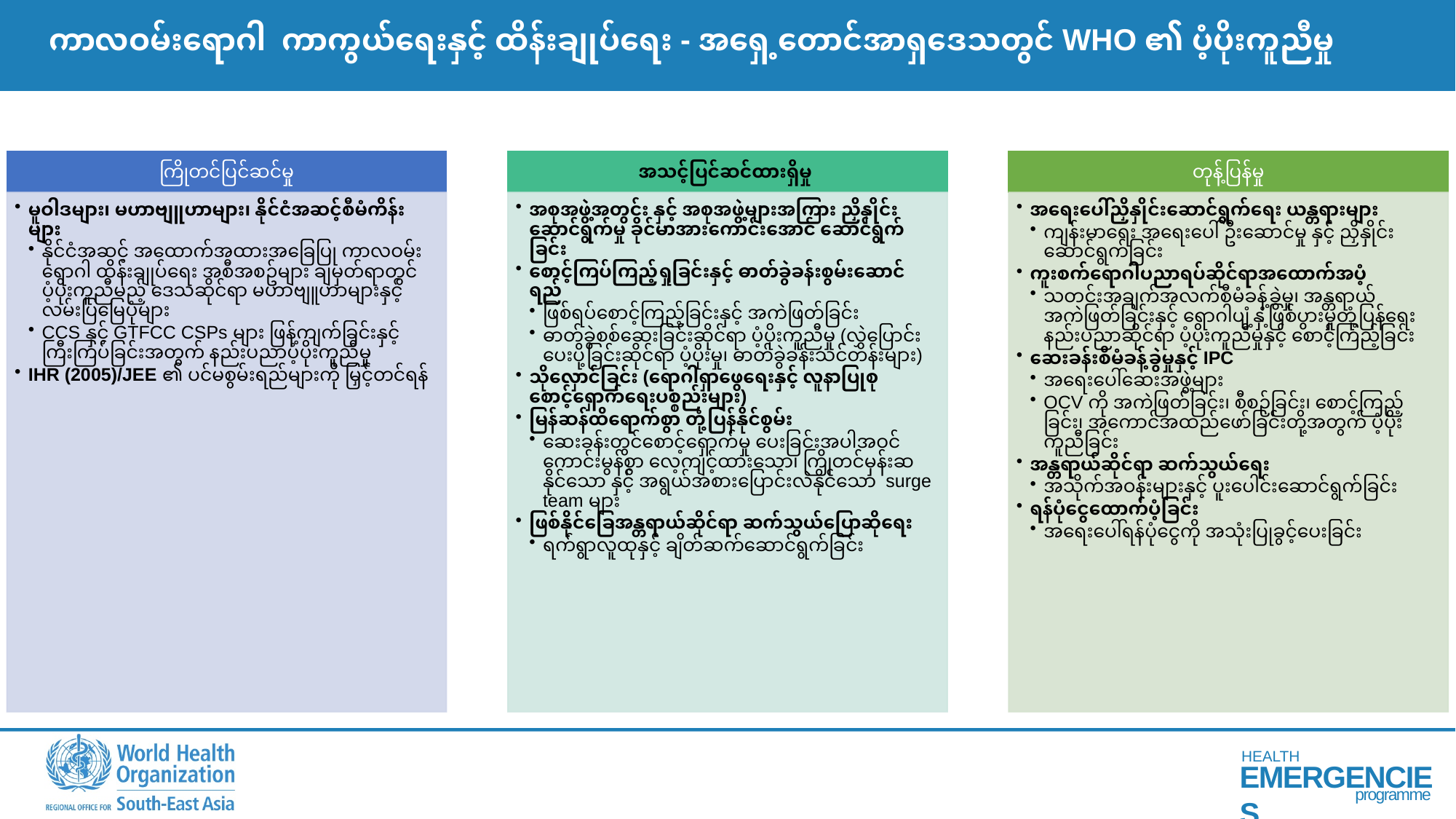

ကာလဝမ်းရောဂါ  ကာကွယ်ရေးနှင့် ထိန်းချုပ်ရေး - အရှေ့တောင်အာရှဒေသတွင် WHO ၏ ပံ့ပိုးကူညီမှု
ကြိုတင်ပြင်ဆင်မှု
မူဝါဒများ၊ မဟာဗျူဟာများ၊ နိုင်ငံအဆင့်စီမံကိန်းများ
နိုင်ငံအဆင့် အထောက်အထားအခြေပြု ကာလဝမ်းရောဂါ ထိန်းချုပ်ရေး အစီအစဥ်များ ချမှတ်ရာတွင် ပံ့ပိုးကူညီမည့် ဒေသဆိုင်ရာ မဟာဗျူဟာများနှင့် လမ်းပြမြေပုံများ
CCS နှင့် GTFCC CSPs များ ဖြန့်ကျက်ခြင်းနှင့် ကြီးကြပ်ခြင်းအတွက် နည်းပညာပံ့ပိုးကူညီမှု
IHR (2005)/JEE ၏ ပင်မစွမ်းရည်များကို မြှင့်တင်ရန်
အသင့်ပြင်ဆင်ထားရှိမှု
အစုအဖွဲ့အတွင်း နှင့် အစုအဖွဲ့များအကြား ညှိနှိုင်းဆောင်ရွက်မှု ခိုင်မာအားကောင်းအောင် ဆောင်ရွက်ခြင်း
စောင့်ကြပ်ကြည့်ရှုခြင်းနှင့် ဓာတ်ခွဲခန်းစွမ်းဆောင်ရည်
ဖြစ်ရပ်စောင့်ကြည့်ခြင်းနှင့် အကဲဖြတ်ခြင်း
ဓာတ်ခွဲစစ်ဆေးခြင်းဆိုင်ရာ ပံ့ပိုးကူညီမှု (လွှဲပြောင်းပေးပို့ခြင်းဆိုင်ရာ ပံ့ပိုးမှု၊ ဓာတ်ခွဲခန်းသင်တန်းများ)
သိုလှောင်ခြင်း (ရောဂါရှာဖွေရေးနှင့် လူနာပြုစုစောင့်ရှောက်ရေးပစ္စည်းများ)
မြန်ဆန်ထိရောက်စွာ တုံ့ပြန်နိုင်စွမ်း
ဆေးခန်းတွင်စောင့်ရှောက်မှု ပေးခြင်းအပါအဝင် ကောင်းမွန်စွာ လေ့ကျင့်ထားသော၊ ကြိုတင်မှန်းဆနိုင်သော နှင့် အရွယ်အစားပြောင်းလဲနိုင်သော  surge team များ
ဖြစ်နိုင်ခြေအန္တရာယ်ဆိုင်ရာ ဆက်သွယ်ပြောဆိုရေး
ရက်ရွာလူထုနှင့် ချိတ်ဆက်ဆောင်ရွက်ခြင်း‌
တုန့်ပြန်မှု
အရေးပေါ်ညှိနှိုင်းဆောင်ရွက်ရေး ယန္တရားများ
ကျန်းမာရေး အရေးပေါ် ဦးဆောင်မှု နှင့် ညှိနှိုင်းဆောင်ရွက်ခြင်း
ကူးစက်ရောဂါပညာရပ်ဆိုင်ရာအထောက်အပံ့
သတင်းအချက်အလက်စီမံခန့်ခွဲမှု၊ အန္တရာယ်အကဲဖြတ်ခြင်းနှင့် ရောဂါပျံ့နှံ့ဖြစ်ပွားမှုတုံ့ပြန်ရေးနည်းပညာဆိုင်ရာ ပံ့ပိုးကူညီမှုနှင့် စောင့်ကြည့်ခြင်း
ဆေးခန်းစီမံခန့်ခွဲမှုနှင့် IPC
အရေးပေါ်ဆေးအဖွဲ့များ
OCV ကို အကဲဖြတ်ခြင်း၊ စီစဉ်ခြင်း၊ စောင့်ကြည့်ခြင်း၊ အကောင်အထည်ဖော်ခြင်းတို့အတွက် ပံ့ပိုးကူညီခြင်း
အန္တရာယ်ဆိုင်ရာ ဆက်သွယ်ရေး
အသိုက်အဝန်းများနှင့် ပူးပေါင်းဆောင်ရွက်ခြင်း‌
ရန်ပုံငွေထောက်ပံ့ခြင်း
အရေးပေါ်ရန်ပုံငွေကို အသုံးပြုခွင့်ပေးခြင်း